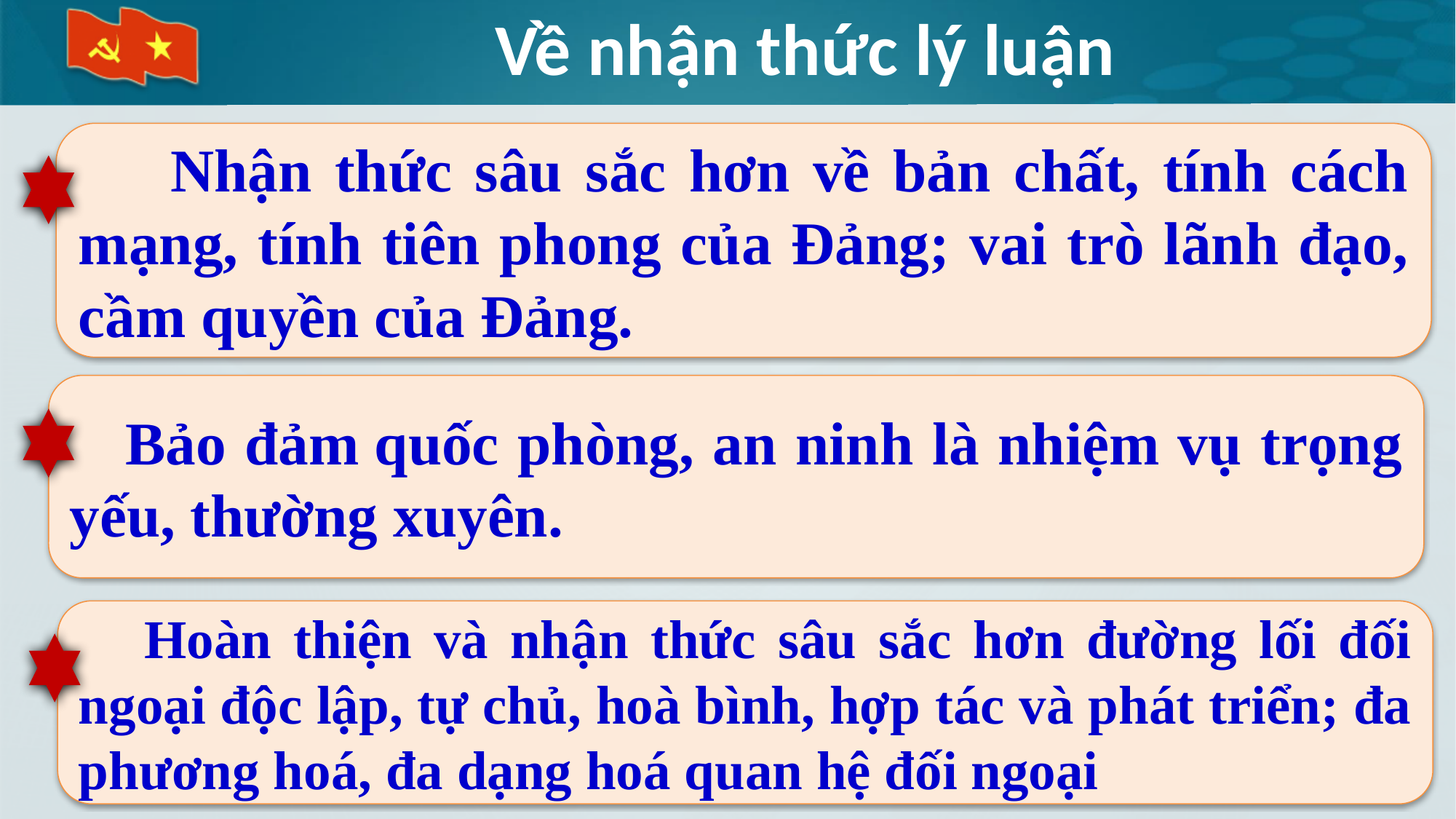

# Về nhận thức lý luận
    Nhận thức sâu sắc hơn về bản chất, tính cách mạng, tính tiên phong của Đảng; vai trò lãnh đạo, cầm quyền của Đảng.

   Bảo đảm quốc phòng, an ninh là nhiệm vụ trọng yếu, thường xuyên.

   Hoàn thiện và nhận thức sâu sắc hơn đường lối đối ngoại độc lập, tự chủ, hoà bình, hợp tác và phát triển; đa phương hoá, đa dạng hoá quan hệ đối ngoại